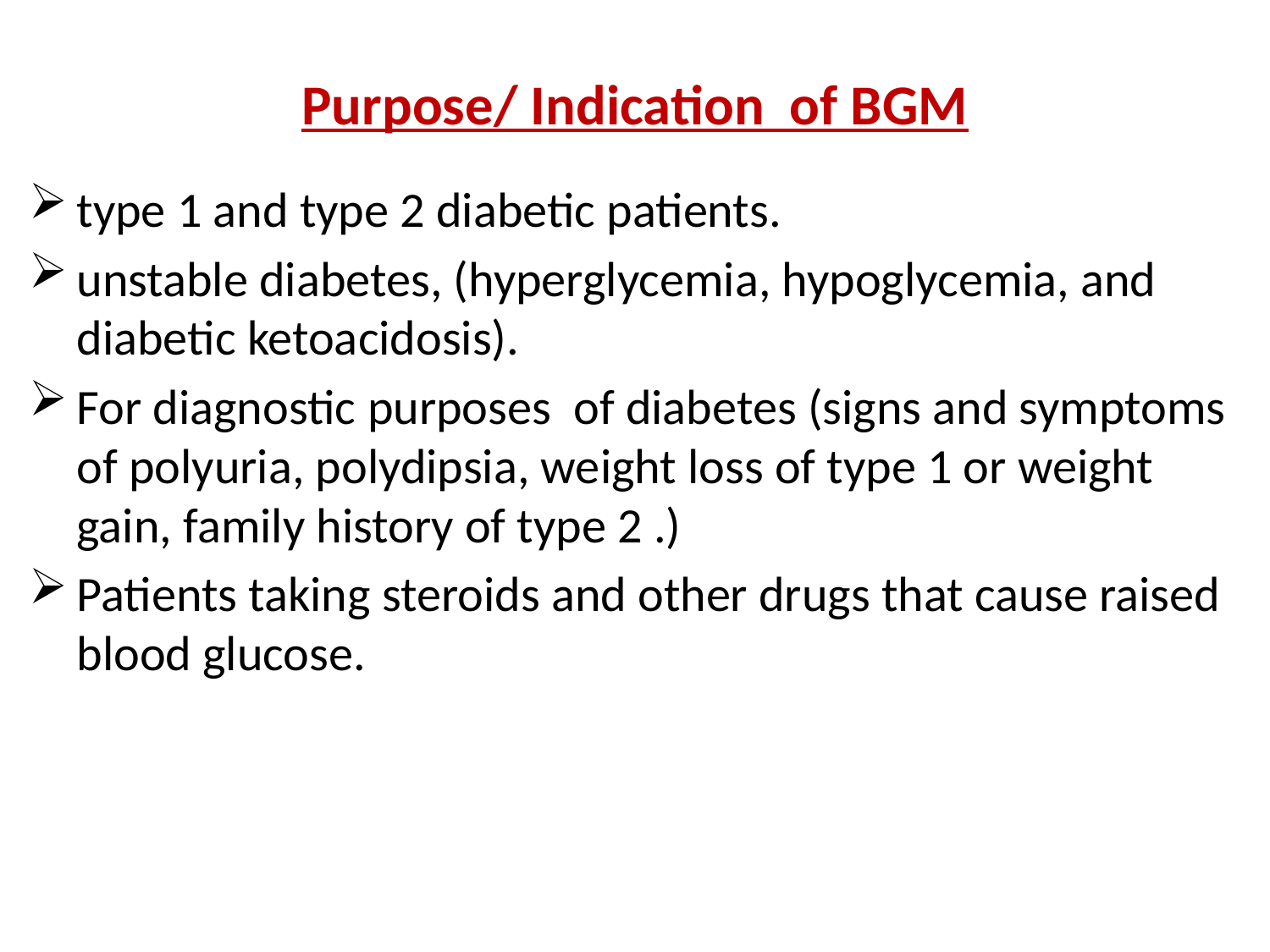

# Purpose/ Indication  of BGM
type 1 and type 2 diabetic patients.
unstable diabetes, (hyperglycemia, hypoglycemia, and diabetic ketoacidosis).
For diagnostic purposes  of diabetes (signs and symptoms of polyuria, polydipsia, weight loss of type 1 or weight gain, family history of type 2 .)
Patients taking steroids and other drugs that cause raised blood glucose.